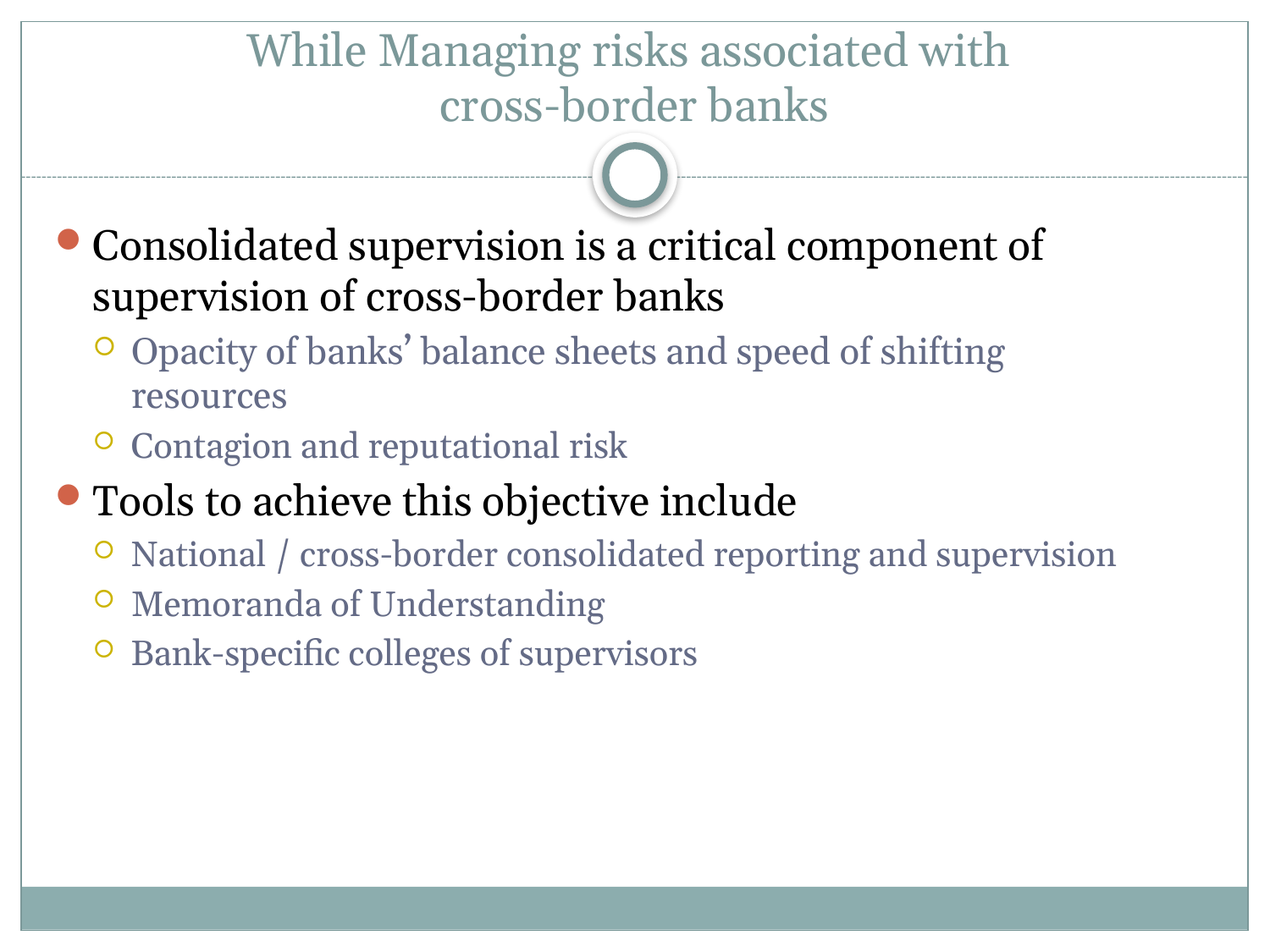

# While Managing risks associated with cross-border banks
Consolidated supervision is a critical component of supervision of cross-border banks
Opacity of banks’ balance sheets and speed of shifting resources
Contagion and reputational risk
Tools to achieve this objective include
National / cross-border consolidated reporting and supervision
Memoranda of Understanding
Bank-specific colleges of supervisors